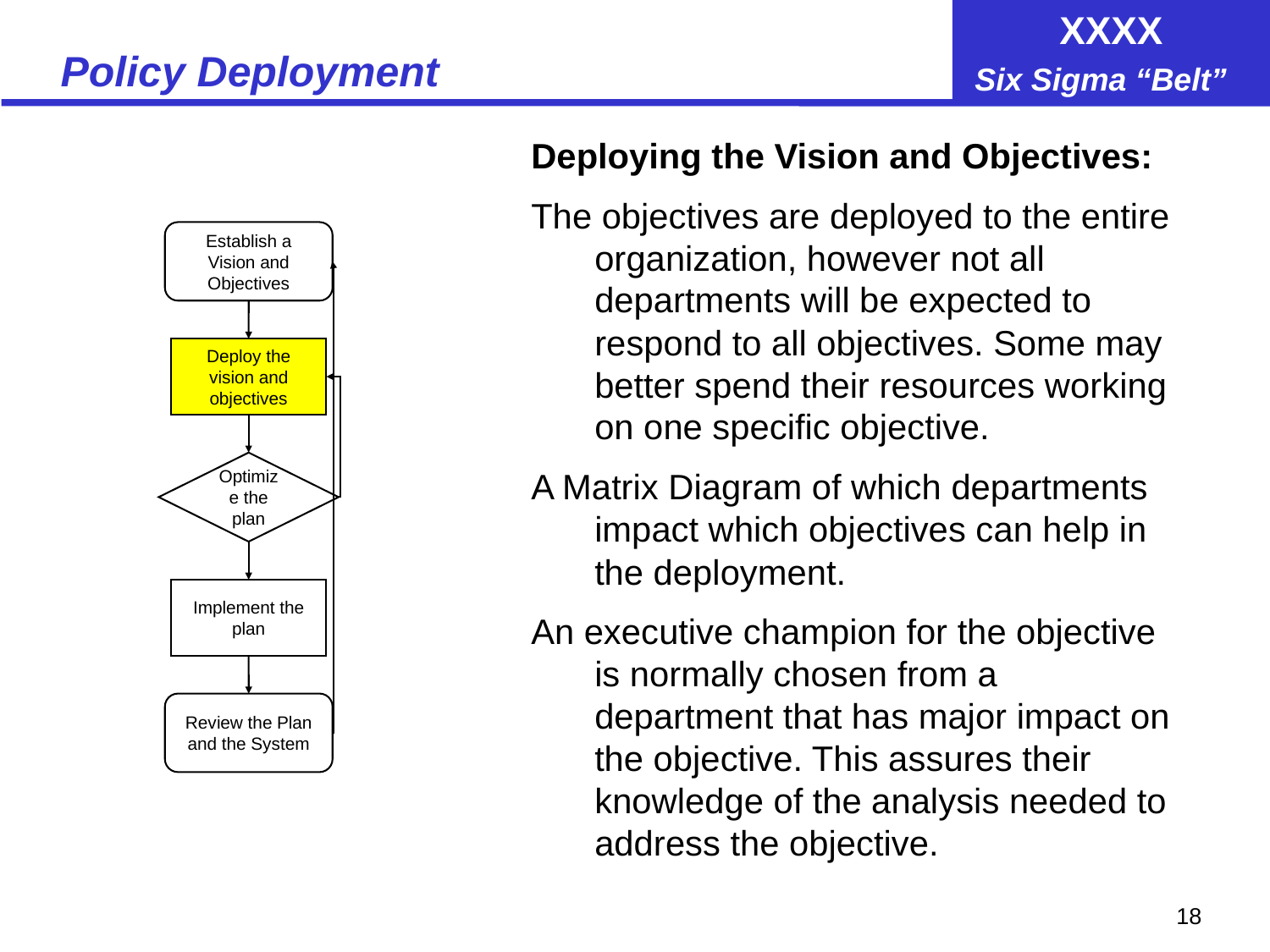

# Policy Deployment
Deploying the Vision and Objectives:
The objectives are deployed to the entire organization, however not all departments will be expected to respond to all objectives. Some may better spend their resources working on one specific objective.
A Matrix Diagram of which departments impact which objectives can help in the deployment.
An executive champion for the objective is normally chosen from a department that has major impact on the objective. This assures their knowledge of the analysis needed to address the objective.
Establish a Vision and Objectives
Deploy the vision and objectives
Optimize the plan
Implement the plan
Review the Plan and the System